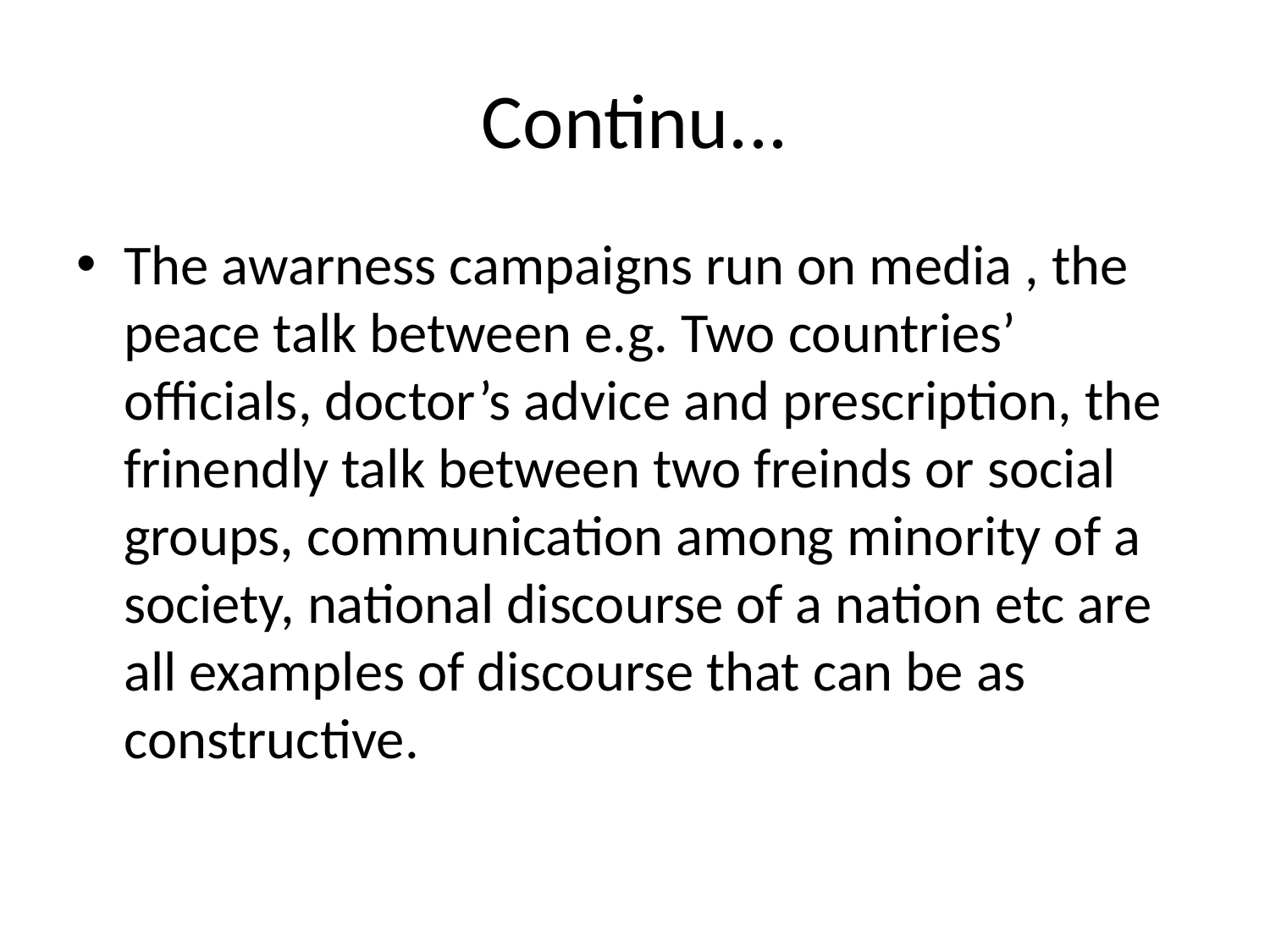

# Continu...
The awarness campaigns run on media , the peace talk between e.g. Two countries’ officials, doctor’s advice and prescription, the frinendly talk between two freinds or social groups, communication among minority of a society, national discourse of a nation etc are all examples of discourse that can be as constructive.